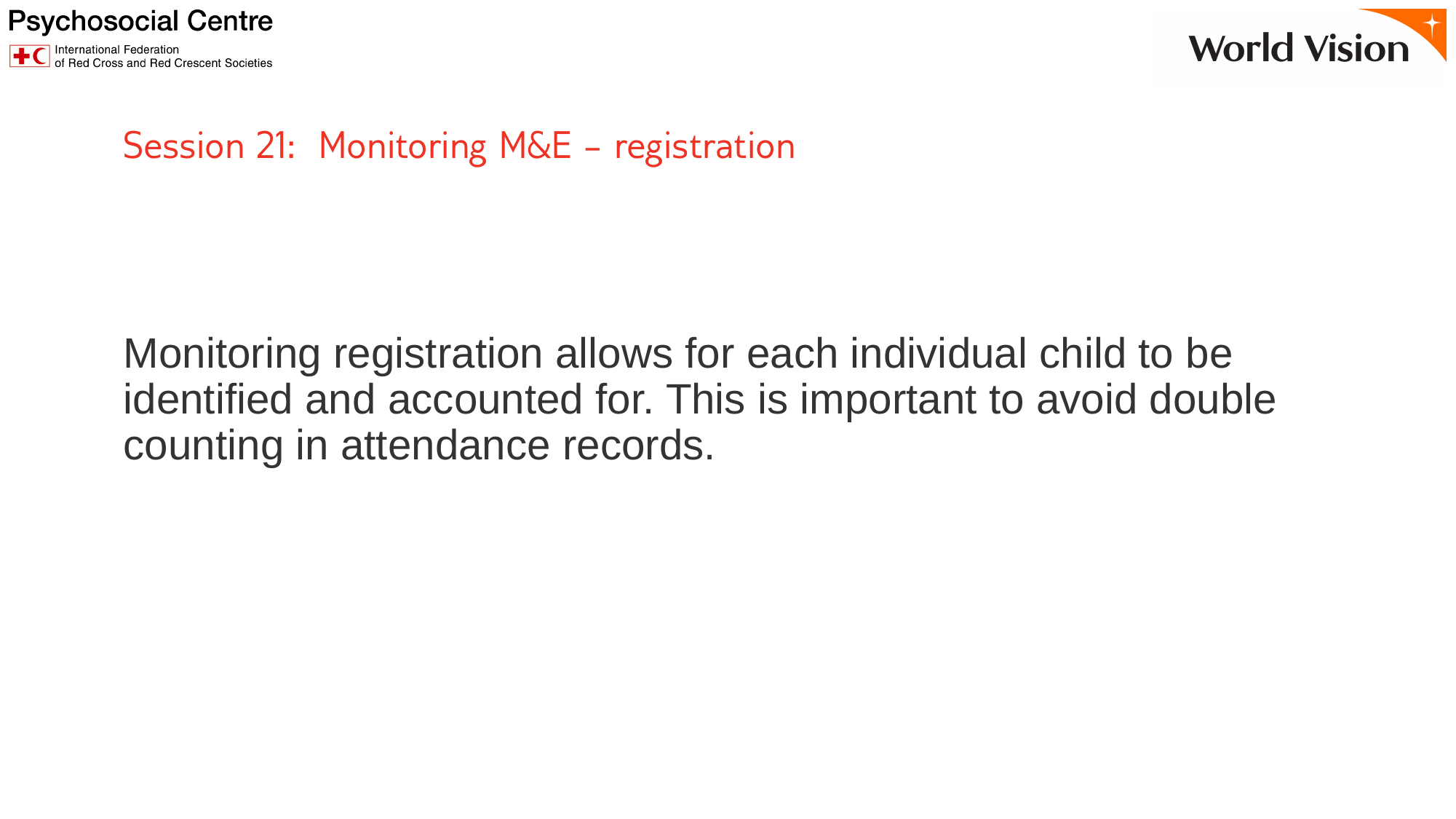

# Session 21:  Monitoring M&E – registration

Monitoring registration allows for each individual child to be identified and accounted for. This is important to avoid double counting in attendance records.